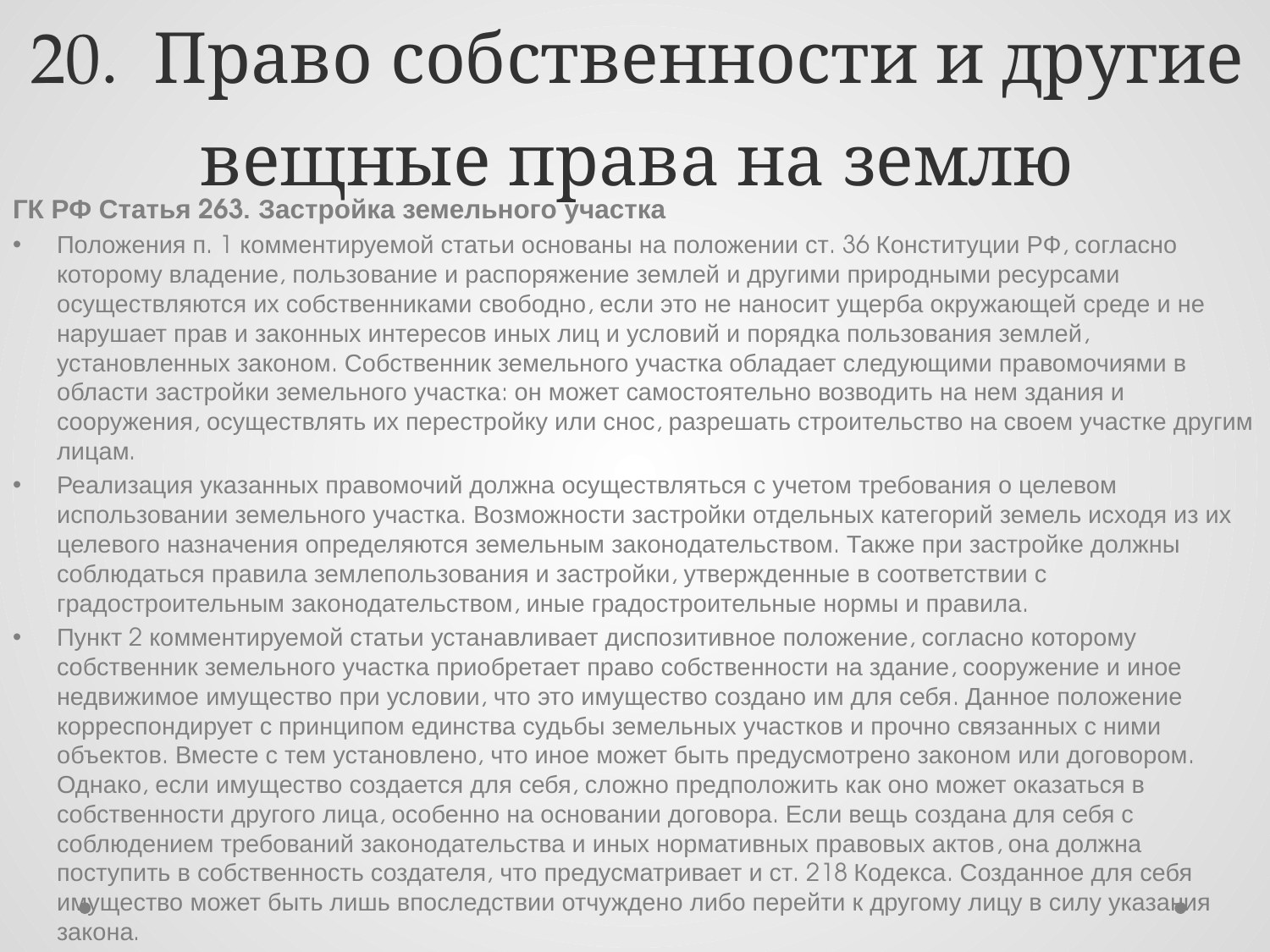

# 20.  Право собственности и другие вещные права на землю
ГК РФ Статья 263. Застройка земельного участка
Положения п. 1 комментируемой статьи основаны на положении ст. 36 Конституции РФ, согласно которому владение, пользование и распоряжение землей и другими природными ресурсами осуществляются их собственниками свободно, если это не наносит ущерба окружающей среде и не нарушает прав и законных интересов иных лиц и условий и порядка пользования землей, установленных законом. Собственник земельного участка обладает следующими правомочиями в области застройки земельного участка: он может самостоятельно возводить на нем здания и сооружения, осуществлять их перестройку или снос, разрешать строительство на своем участке другим лицам.
Реализация указанных правомочий должна осуществляться с учетом требования о целевом использовании земельного участка. Возможности застройки отдельных категорий земель исходя из их целевого назначения определяются земельным законодательством. Также при застройке должны соблюдаться правила землепользования и застройки, утвержденные в соответствии с градостроительным законодательством, иные градостроительные нормы и правила.
Пункт 2 комментируемой статьи устанавливает диспозитивное положение, согласно которому собственник земельного участка приобретает право собственности на здание, сооружение и иное недвижимое имущество при условии, что это имущество создано им для себя. Данное положение корреспондирует с принципом единства судьбы земельных участков и прочно связанных с ними объектов. Вместе с тем установлено, что иное может быть предусмотрено законом или договором. Однако, если имущество создается для себя, сложно предположить как оно может оказаться в собственности другого лица, особенно на основании договора. Если вещь создана для себя с соблюдением требований законодательства и иных нормативных правовых актов, она должна поступить в собственность создателя, что предусматривает и ст. 218 Кодекса. Созданное для себя имущество может быть лишь впоследствии отчуждено либо перейти к другому лицу в силу указания закона.